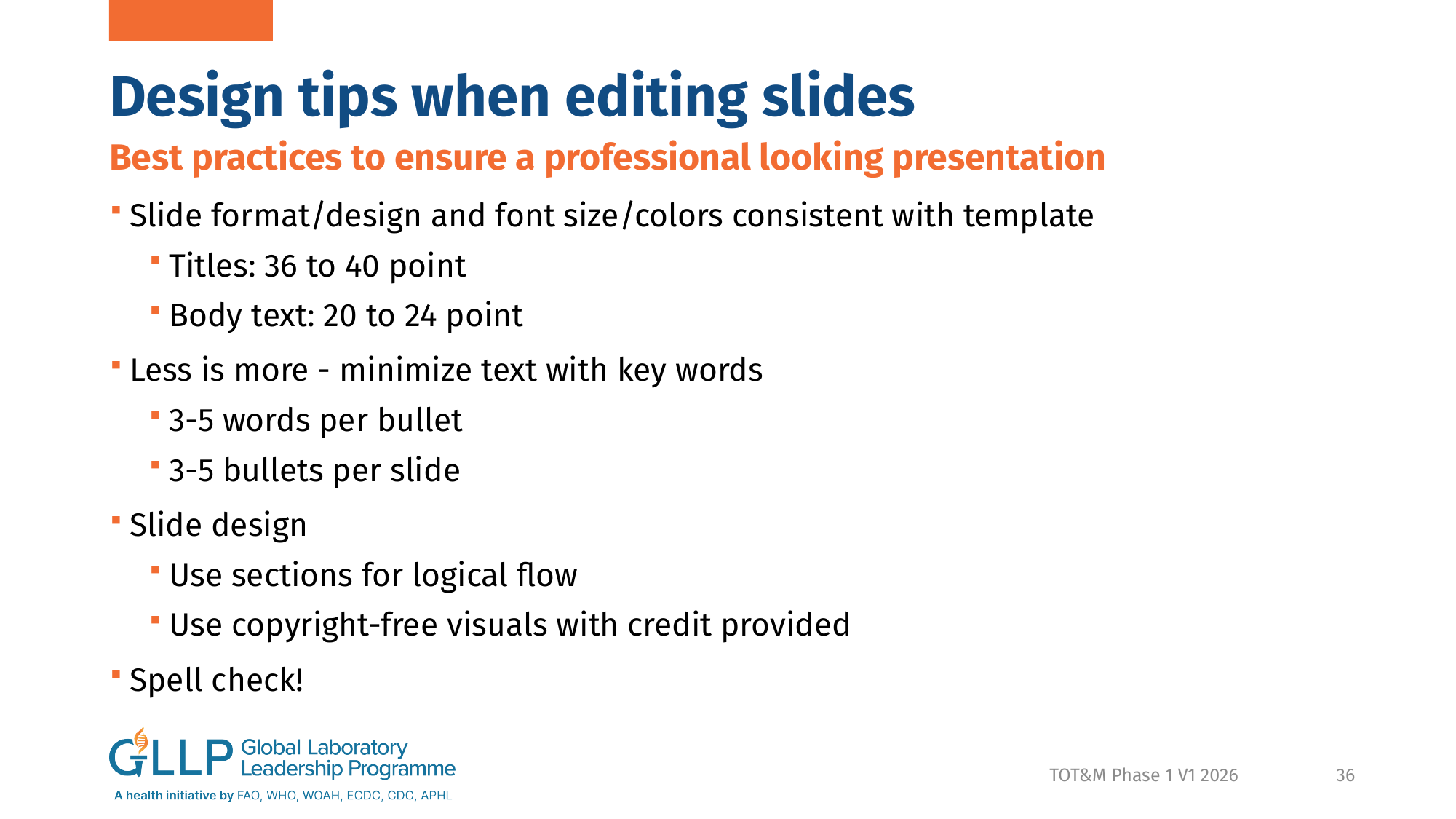

# Design tips when editing slides
Best practices to ensure a professional looking presentation
Slide format/design and font size/colors consistent with template
Titles: 36 to 40 point
Body text: 20 to 24 point
Less is more - minimize text with key words
3-5 words per bullet
3-5 bullets per slide
Slide design
Use sections for logical flow
Use copyright-free visuals with credit provided
Spell check!
TOT&M Phase 1 V1 2026
36